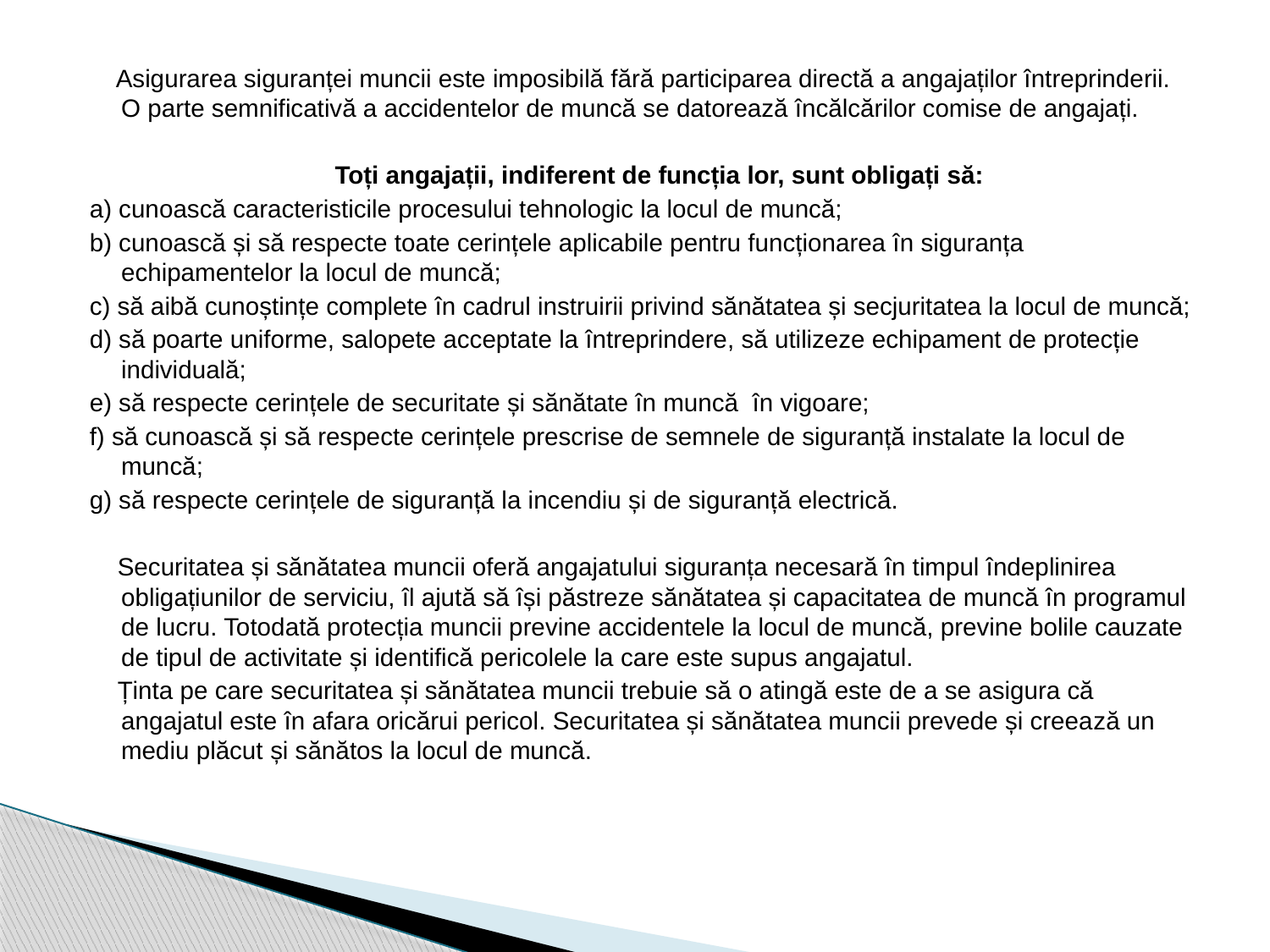

Asigurarea siguranței muncii este imposibilă fără participarea directă a angajaților întreprinderii. O parte semnificativă a accidentelor de muncă se datorează încălcărilor comise de angajați.

     Toți angajații, indiferent de funcția lor, sunt obligați să:
a) cunoască caracteristicile procesului tehnologic la locul de muncă;
b) cunoască și să respecte toate cerințele aplicabile pentru funcționarea în siguranța echipamentelor la locul de muncă;
c) să aibă cunoștințe complete în cadrul instruirii privind sănătatea și secjuritatea la locul de muncă;
d) să poarte uniforme, salopete acceptate la întreprindere, să utilizeze echipament de protecție individuală;
e) să respecte cerințele de securitate și sănătate în muncă  în vigoare;
f) să cunoască și să respecte cerințele prescrise de semnele de siguranță instalate la locul de muncă;
g) să respecte cerințele de siguranță la incendiu și de siguranță electrică.

    Securitatea și sănătatea muncii oferă angajatului siguranța necesară în timpul îndeplinirea obligațiunilor de serviciu, îl ajută să își păstreze sănătatea și capacitatea de muncă în programul de lucru. Totodată protecția muncii previne accidentele la locul de muncă, previne bolile cauzate de tipul de activitate și identifică pericolele la care este supus angajatul.
    Ținta pe care securitatea și sănătatea muncii trebuie să o atingă este de a se asigura că angajatul este în afara oricărui pericol. Securitatea și sănătatea muncii prevede și creează un mediu plăcut și sănătos la locul de muncă.